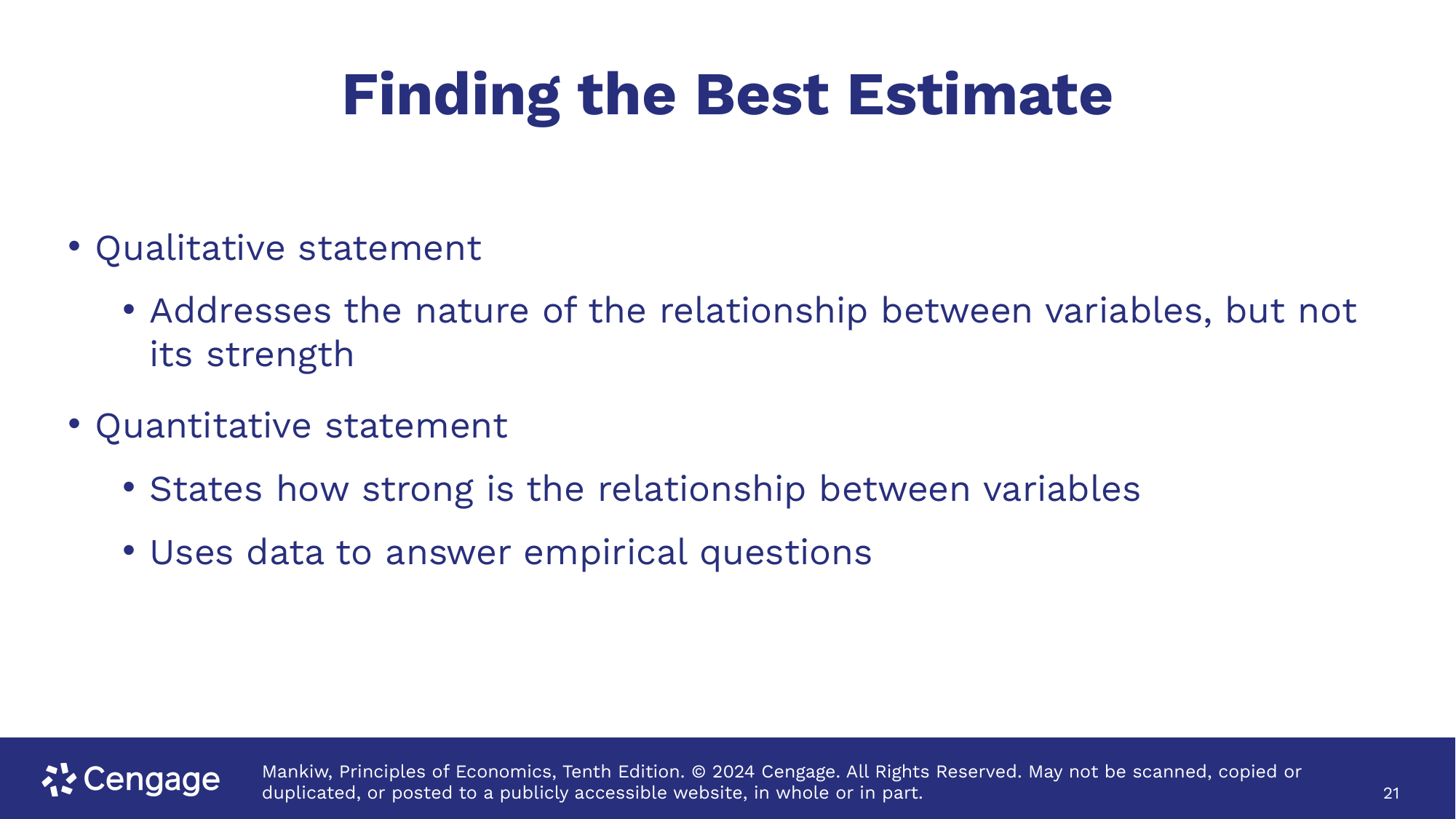

# Finding the Best Estimate
Qualitative statement
Addresses the nature of the relationship between variables, but not its strength
Quantitative statement
States how strong is the relationship between variables
Uses data to answer empirical questions